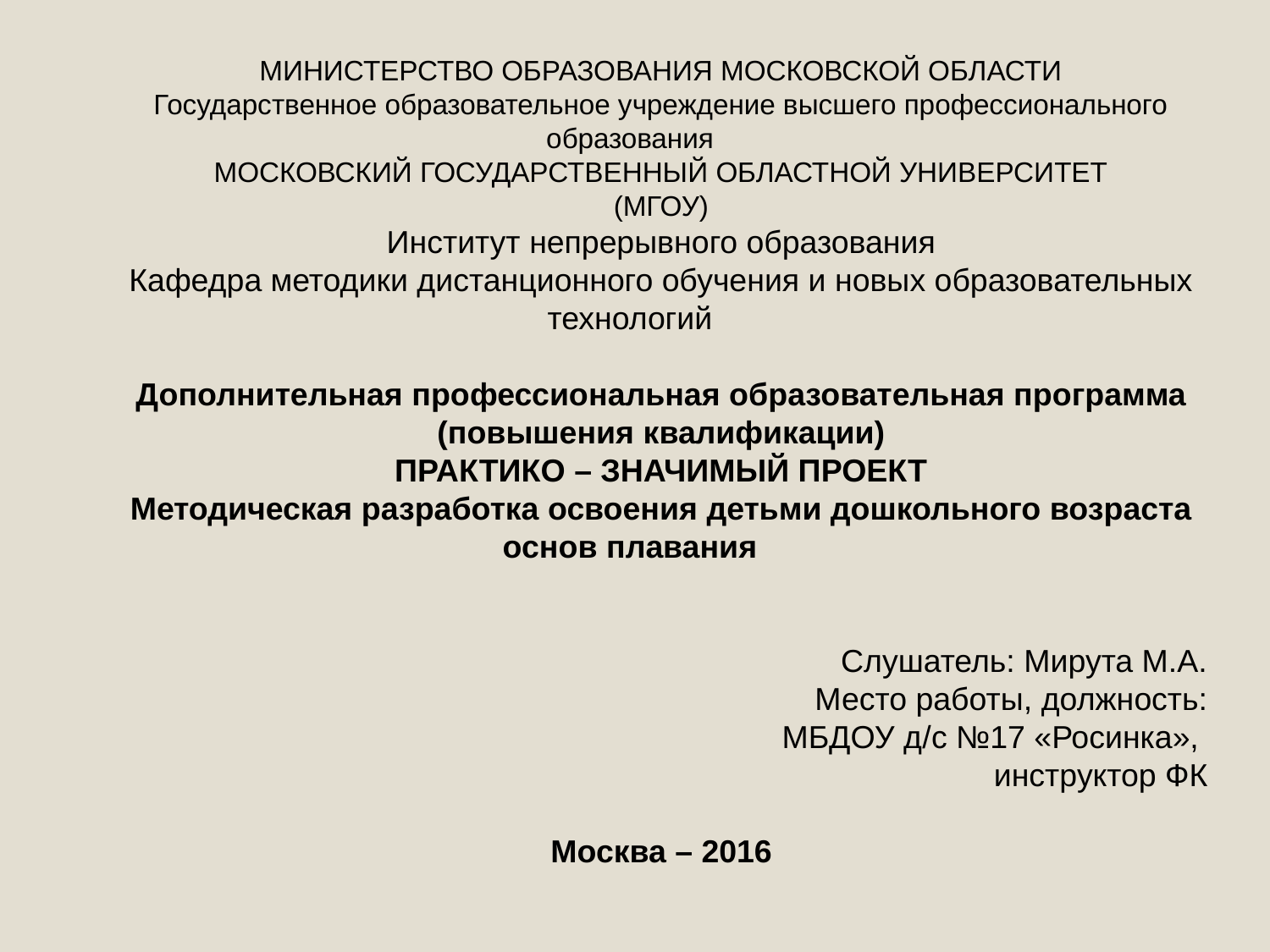

МИНИСТЕРСТВО ОБРАЗОВАНИЯ МОСКОВСКОЙ ОБЛАСТИ
Государственное образовательное учреждение высшего профессионального образования
МОСКОВСКИЙ ГОСУДАРСТВЕННЫЙ ОБЛАСТНОЙ УНИВЕРСИТЕТ
(МГОУ)
Институт непрерывного образования
Кафедра методики дистанционного обучения и новых образовательных технологий

Дополнительная профессиональная образовательная программа
(повышения квалификации)
ПРАКТИКО – ЗНАЧИМЫЙ ПРОЕКТ
Методическая разработка освоения детьми дошкольного возраста основ плавания

		Слушатель: Мирута М.А.
				Место работы, должность:
 МБДОУ д/с №17 «Росинка»,
инструктор ФК

Москва – 2016